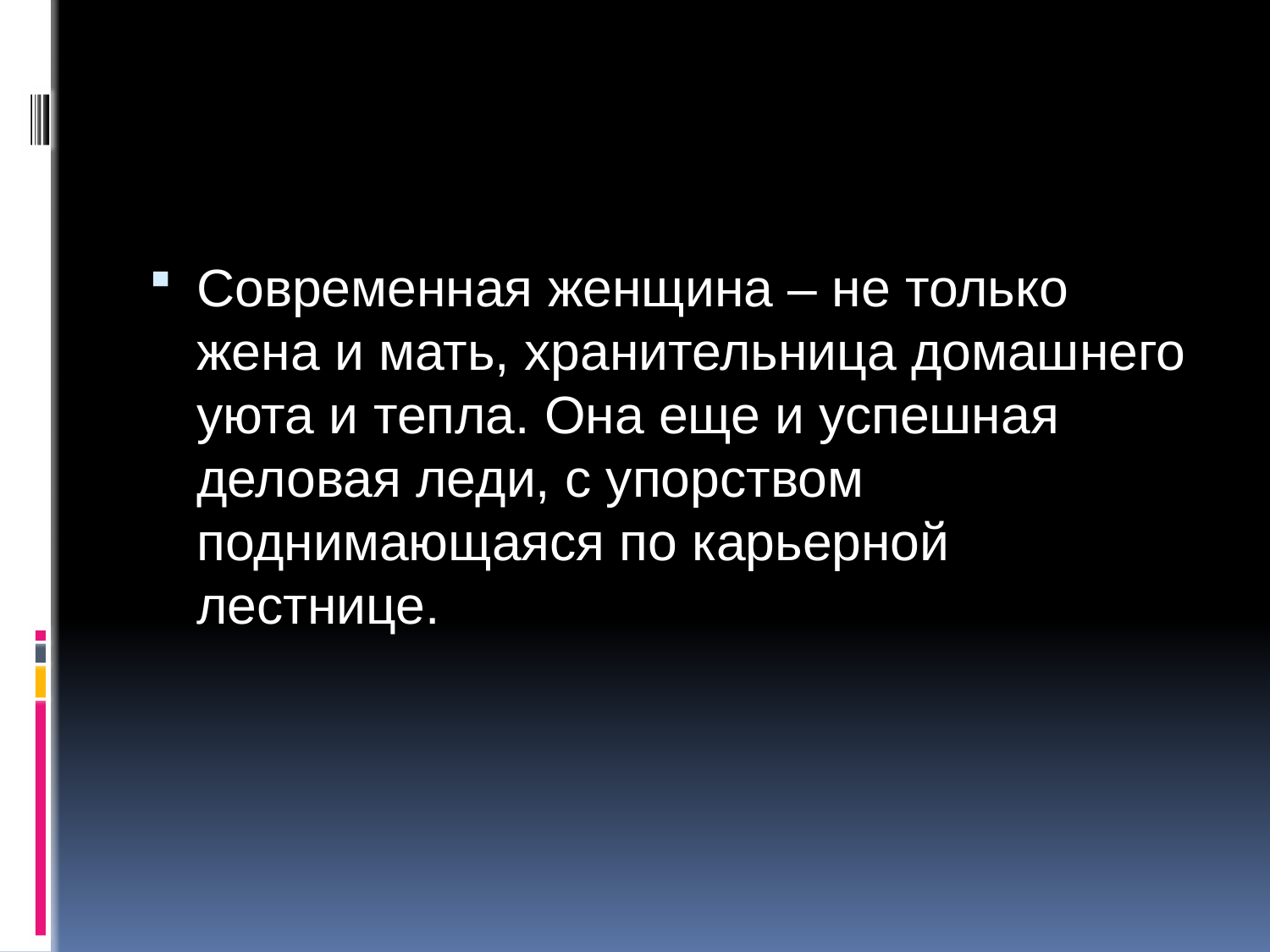

#
Современная женщина – не только жена и мать, хранительница домашнего уюта и тепла. Она еще и успешная деловая леди, с упорством поднимающаяся по карьерной лестнице.